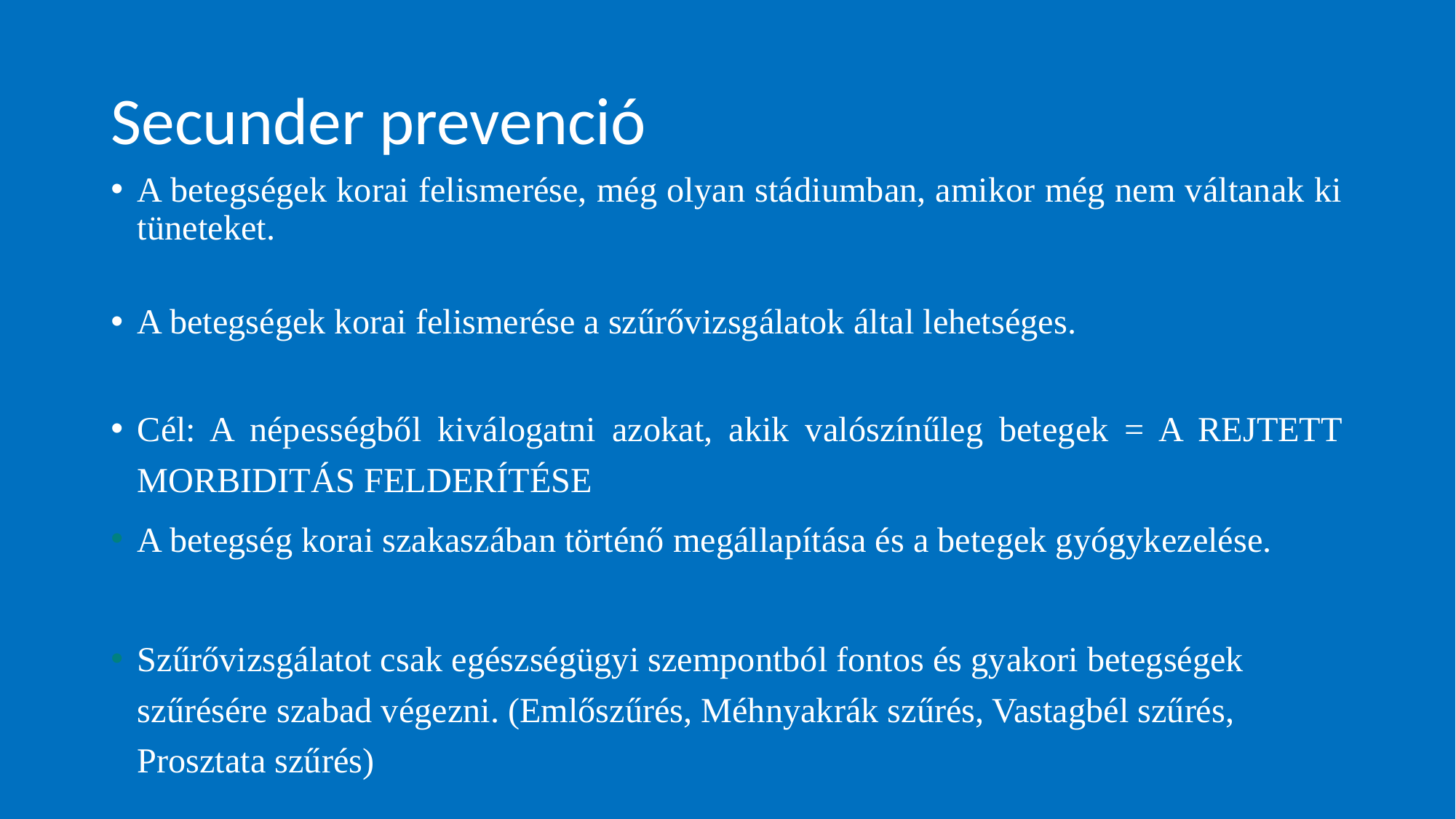

# Secunder prevenció
A betegségek korai felismerése, még olyan stádiumban, amikor még nem váltanak ki tüneteket.

A betegségek korai felismerése a szűrővizsgálatok által lehetséges.

Cél: A népességből kiválogatni azokat, akik valószínűleg betegek = A REJTETT MORBIDITÁS FELDERÍTÉSE
A betegség korai szakaszában történő megállapítása és a betegek gyógykezelése.

Szűrővizsgálatot csak egészségügyi szempontból fontos és gyakori betegségek szűrésére szabad végezni. (Emlőszűrés, Méhnyakrák szűrés, Vastagbél szűrés, Prosztata szűrés)